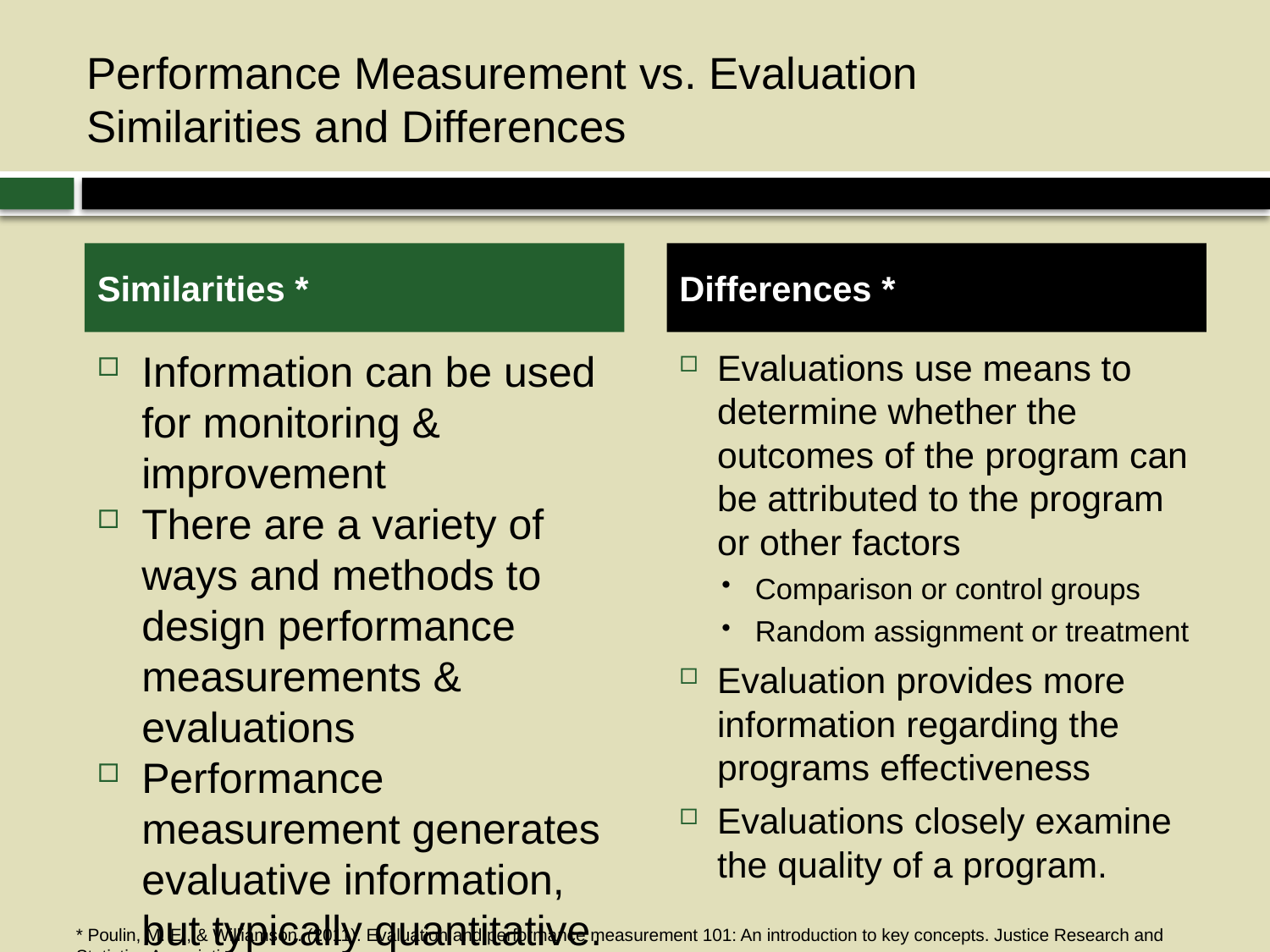

# Performance Measurement vs. Evaluation Similarities and Differences
Similarities *
Differences *
Information can be used for monitoring & improvement
There are a variety of ways and methods to design performance measurements & evaluations
Performance measurement generates evaluative information, but typically quantitative.
Evaluations use means to determine whether the outcomes of the program can be attributed to the program or other factors
Comparison or control groups
Random assignment or treatment
Evaluation provides more information regarding the programs effectiveness
Evaluations closely examine the quality of a program.
* Poulin, M. E., & Williamson. (2011). Evaluation and performance measurement 101: An introduction to key concepts. Justice Research and Statistics Association.